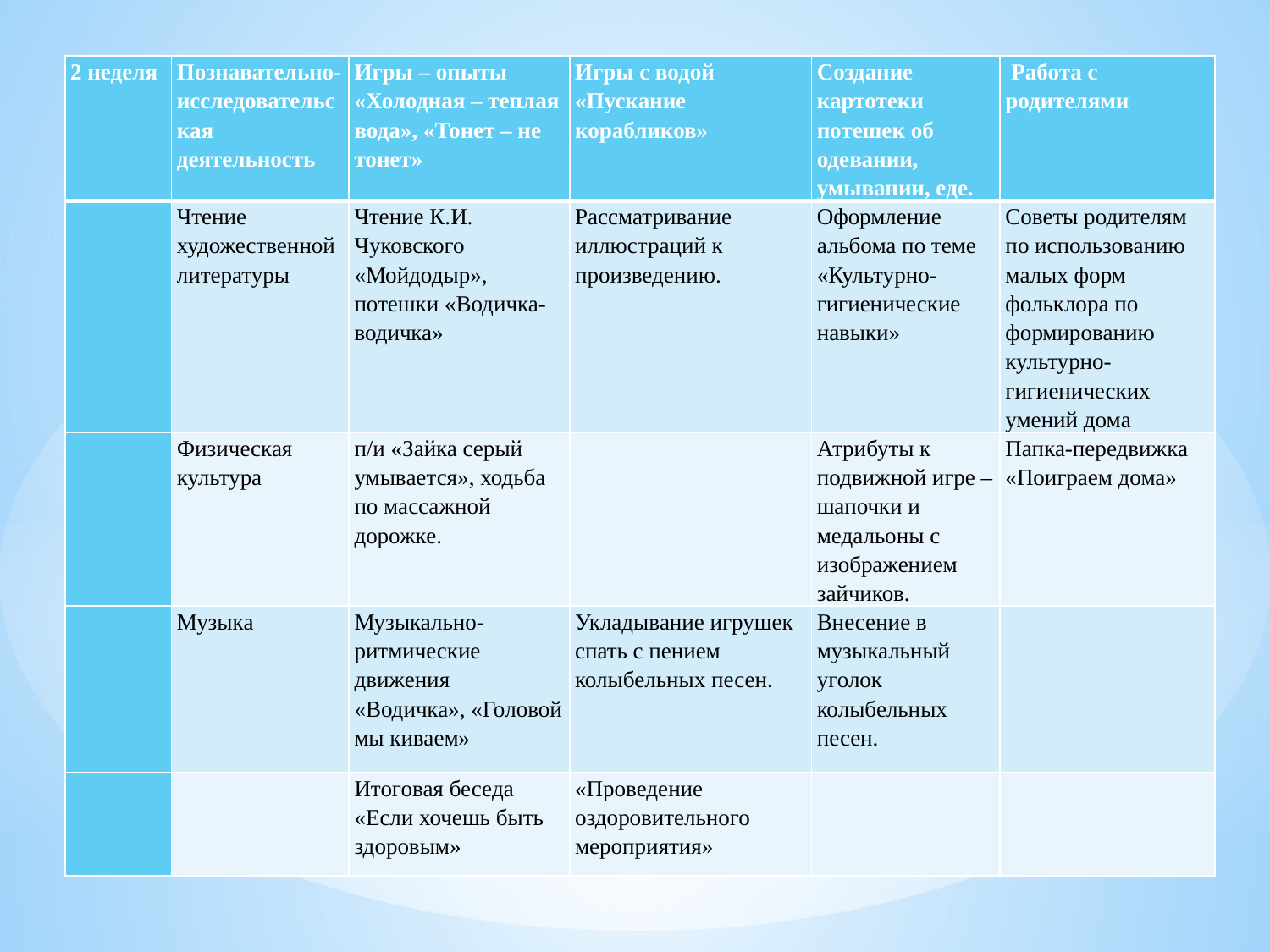

| 2 неделя | Познавательно-исследовательская деятельность | Игры – опыты «Холодная – теплая вода», «Тонет – не тонет» | Игры с водой «Пускание корабликов» | Создание картотеки потешек об одевании, умывании, еде. | Работа с родителями |
| --- | --- | --- | --- | --- | --- |
|  | Чтение художественной литературы | Чтение К.И. Чуковского «Мойдодыр», потешки «Водичка-водичка» | Рассматривание иллюстраций к произведению. | Оформление альбома по теме «Культурно-гигиенические навыки» | Советы родителям по использованию малых форм фольклора по формированию культурно-гигиенических умений дома |
|  | Физическая культура | п/и «Зайка серый умывается», ходьба по массажной дорожке. |  | Атрибуты к подвижной игре – шапочки и медальоны с изображением зайчиков. | Папка-передвижка «Поиграем дома» |
|  | Музыка | Музыкально-ритмические движения «Водичка», «Головой мы киваем» | Укладывание игрушек спать с пением колыбельных песен. | Внесение в музыкальный уголок колыбельных песен. |  |
|  |  | Итоговая беседа «Если хочешь быть здоровым» | «Проведение оздоровительного мероприятия» |  |  |